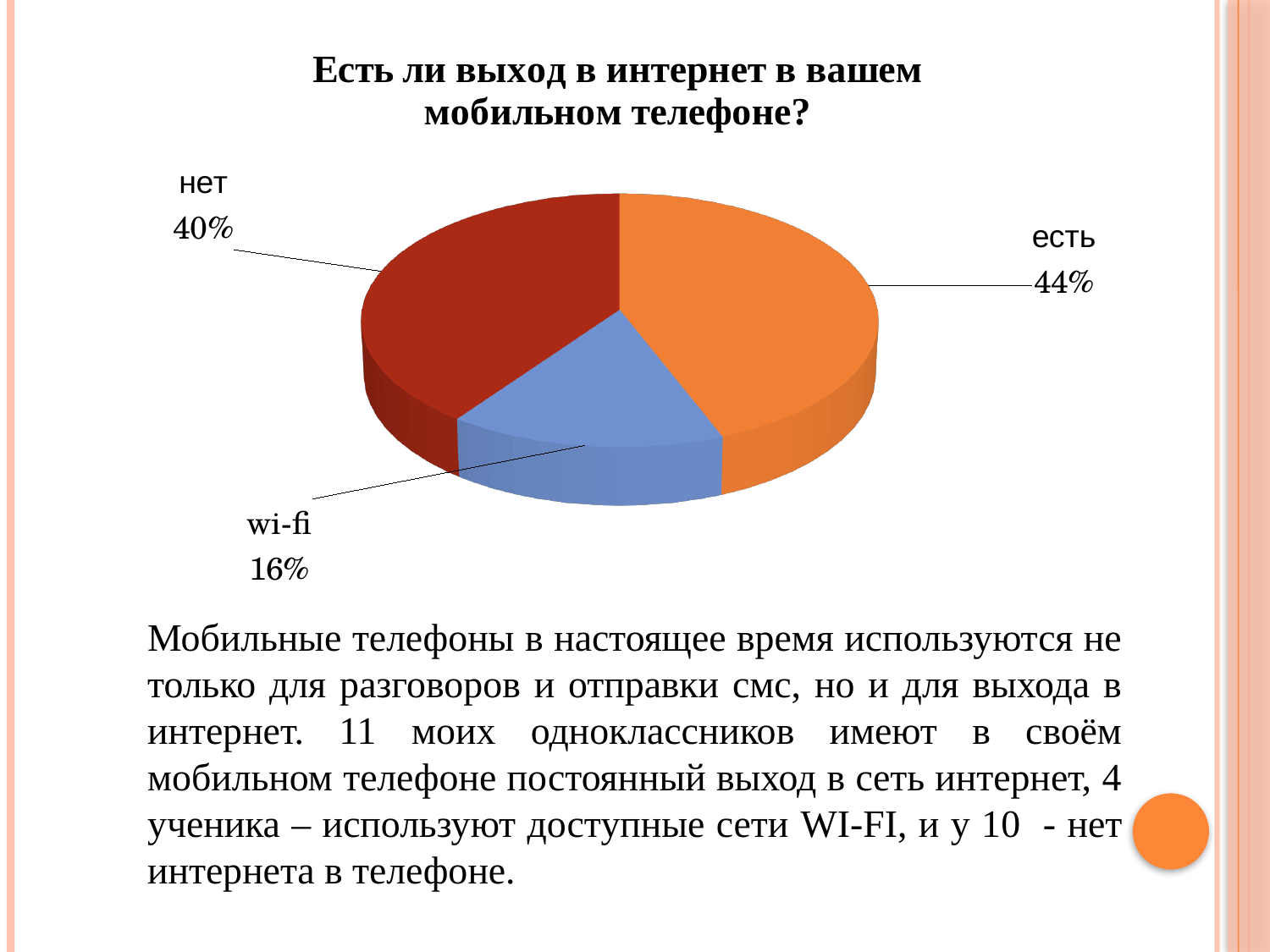

[unsupported chart]

Мобильные телефоны в настоящее время используются не только для разговоров и отправки смс, но и для выхода в интернет. 11 моих одноклассников имеют в своём мобильном телефоне постоянный выход в сеть интернет, 4 ученика – используют доступные сети WI-FI, и у 10  - нет интернета в телефоне.